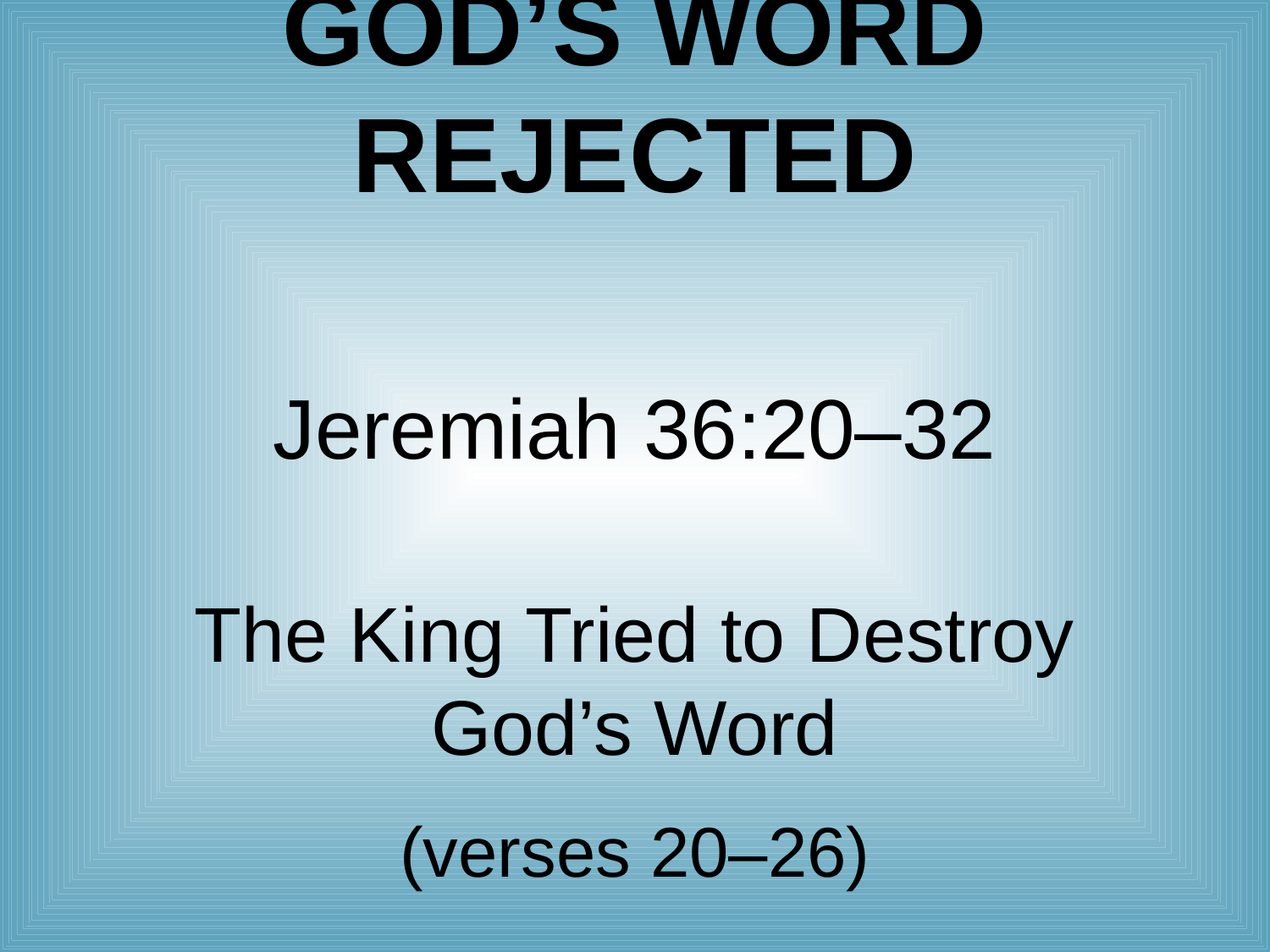

# God’s Word Rejected
Jeremiah 36:20–32

The King Tried to Destroy God’s Word
(verses 20–26)